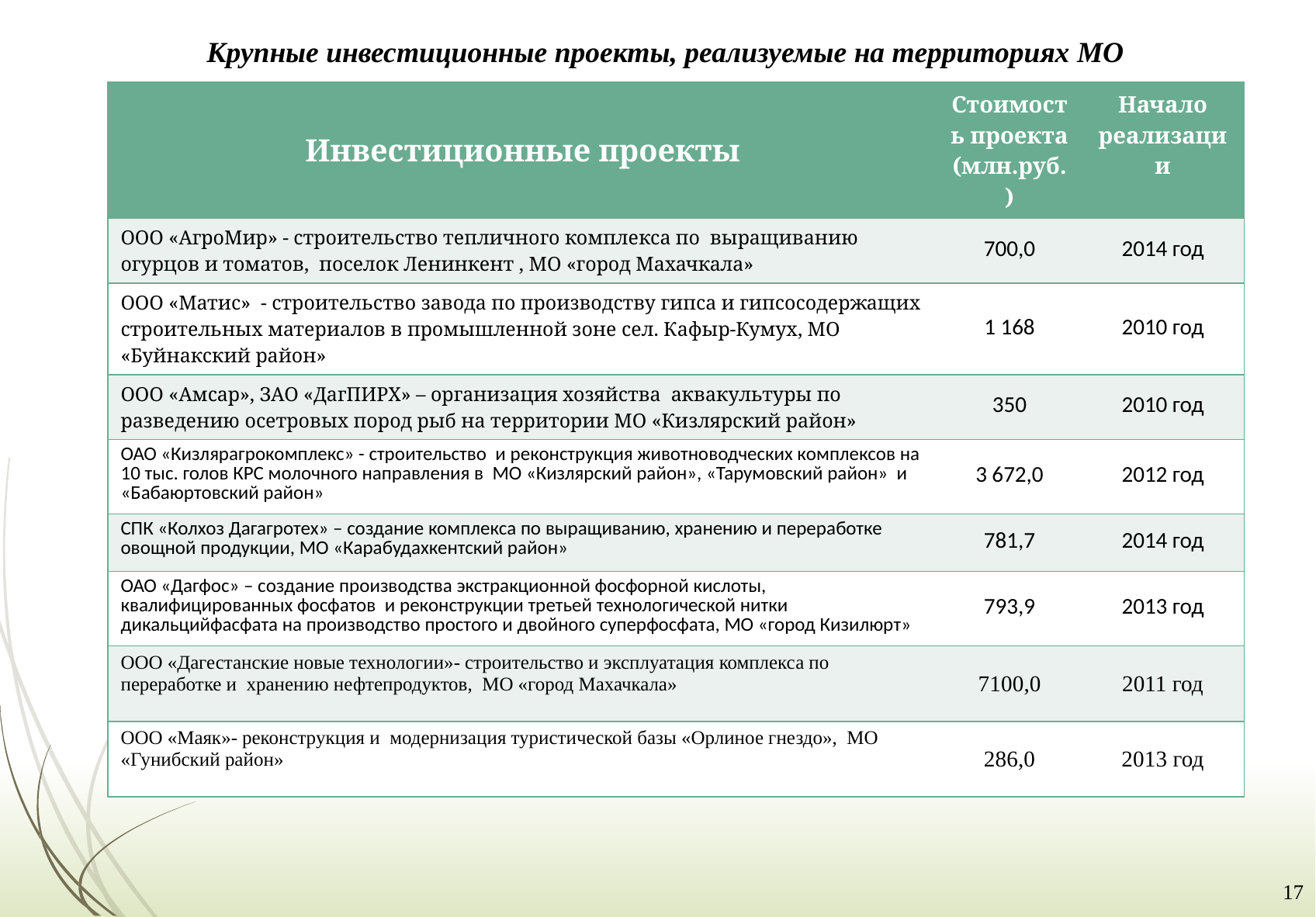

# Крупные инвестиционные проекты, реализуемые на территориях МО
| Инвестиционные проекты | Стоимость проекта (млн.руб.) | Начало реализации |
| --- | --- | --- |
| ООО «АгроМир» - строительство тепличного комплекса по выращиванию огурцов и томатов, поселок Ленинкент , МО «город Махачкала» | 700,0 | 2014 год |
| ООО «Матис» - строительство завода по производству гипса и гипсосодержащих строительных материалов в промышленной зоне сел. Кафыр-Кумух, МО «Буйнакский район» | 1 168 | 2010 год |
| ООО «Амсар», ЗАО «ДагПИРХ» – организация хозяйства аквакультуры по разведению осетровых пород рыб на территории МО «Кизлярский район» | 350 | 2010 год |
| ОАО «Кизлярагрокомплекс» - строительство и реконструкция животноводческих комплексов на 10 тыс. голов КРС молочного направления в МО «Кизлярский район», «Тарумовский район» и «Бабаюртовский район» | 3 672,0 | 2012 год |
| СПК «Колхоз Дагагротех» – создание комплекса по выращиванию, хранению и переработке овощной продукции, МО «Карабудахкентский район» | 781,7 | 2014 год |
| ОАО «Дагфос» – создание производства экстракционной фосфорной кислоты, квалифицированных фосфатов и реконструкции третьей технологической нитки дикальцийфасфата на производство простого и двойного суперфосфата, МО «город Кизилюрт» | 793,9 | 2013 год |
| ООО «Дагестанские новые технологии»- строительство и эксплуатация комплекса по переработке и хранению нефтепродуктов, МО «город Махачкала» | 7100,0 | 2011 год |
| ООО «Маяк»- реконструкция и модернизация туристической базы «Орлиное гнездо», МО «Гунибский район» | 286,0 | 2013 год |
17